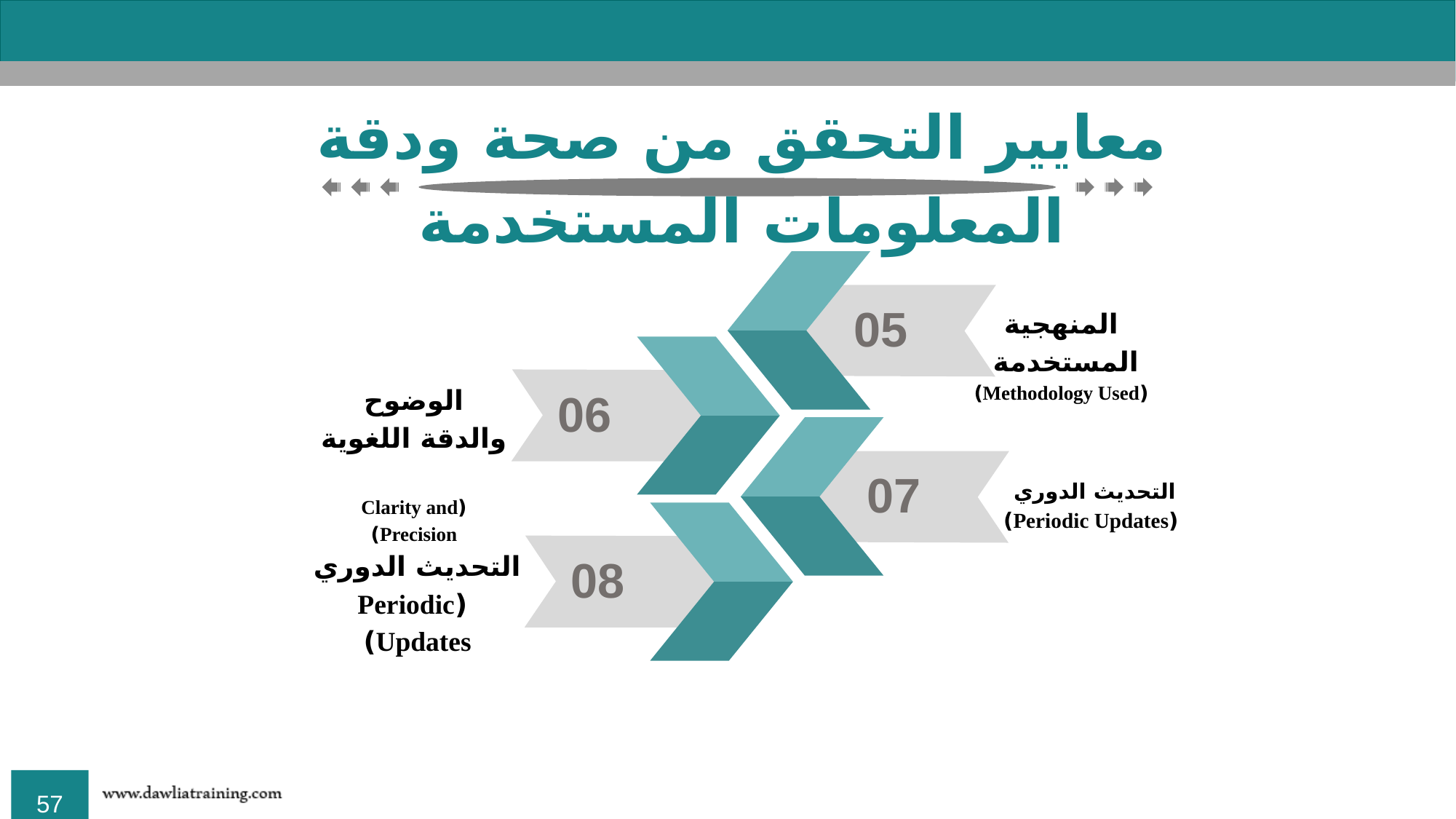

معايير التحقق من صحة ودقة المعلومات المستخدمة

05

المنهجية المستخدمة  (Methodology Used)

06

الوضوح والدقة اللغوية
(Clarity and Precision)

07

التحديث الدوري
(Periodic Updates)

08

التحديث الدوري  (Periodic Updates)